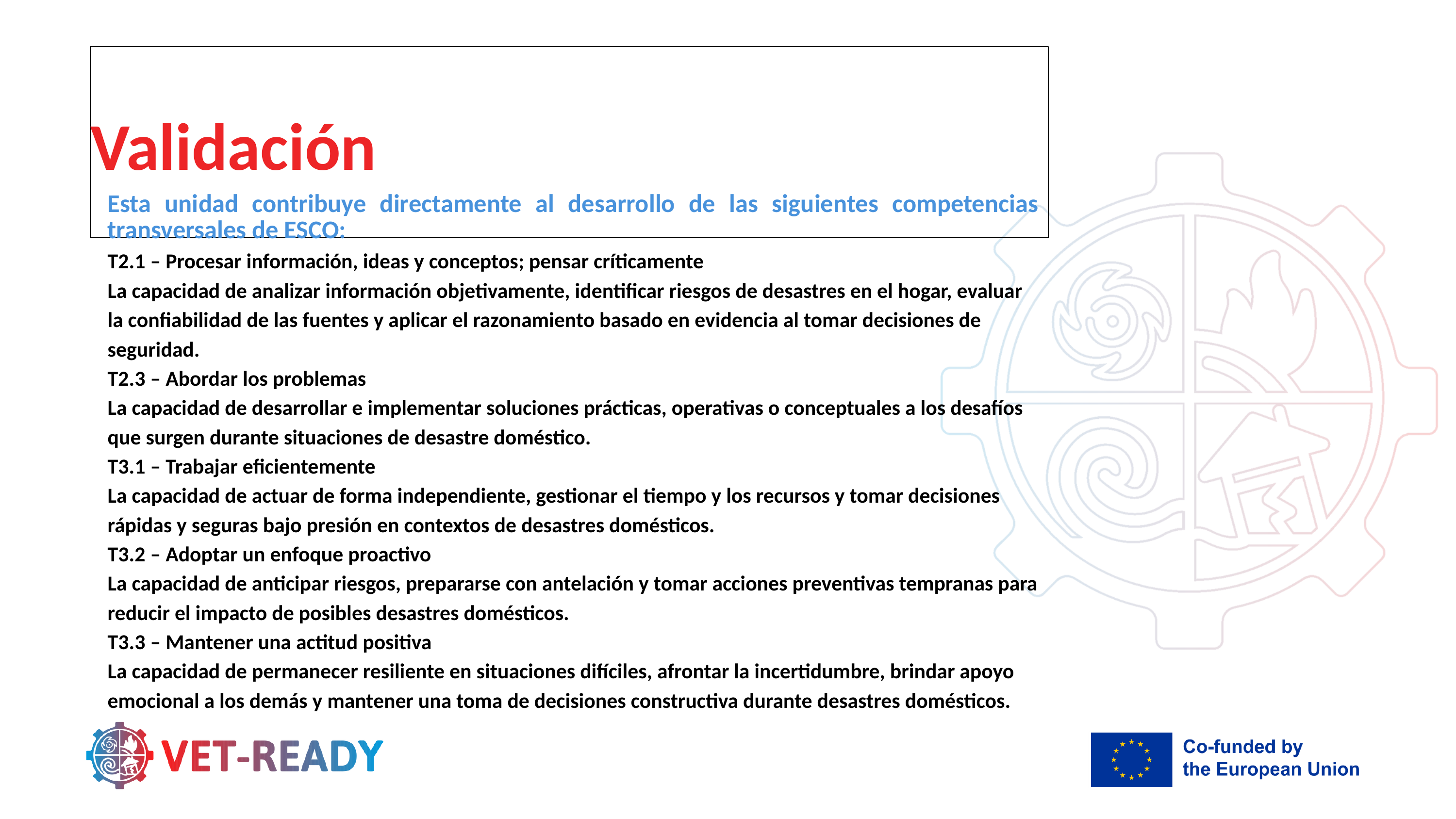

Validación

Esta unidad contribuye directamente al desarrollo de las siguientes competencias transversales de ESCO:
T2.1 – Procesar información, ideas y conceptos; pensar críticamente
La capacidad de analizar información objetivamente, identificar riesgos de desastres en el hogar, evaluar la confiabilidad de las fuentes y aplicar el razonamiento basado en evidencia al tomar decisiones de seguridad.
T2.3 – Abordar los problemas
La capacidad de desarrollar e implementar soluciones prácticas, operativas o conceptuales a los desafíos que surgen durante situaciones de desastre doméstico.
T3.1 – Trabajar eficientemente
La capacidad de actuar de forma independiente, gestionar el tiempo y los recursos y tomar decisiones rápidas y seguras bajo presión en contextos de desastres domésticos.
T3.2 – Adoptar un enfoque proactivo
La capacidad de anticipar riesgos, prepararse con antelación y tomar acciones preventivas tempranas para reducir el impacto de posibles desastres domésticos.
T3.3 – Mantener una actitud positiva
La capacidad de permanecer resiliente en situaciones difíciles, afrontar la incertidumbre, brindar apoyo emocional a los demás y mantener una toma de decisiones constructiva durante desastres domésticos.